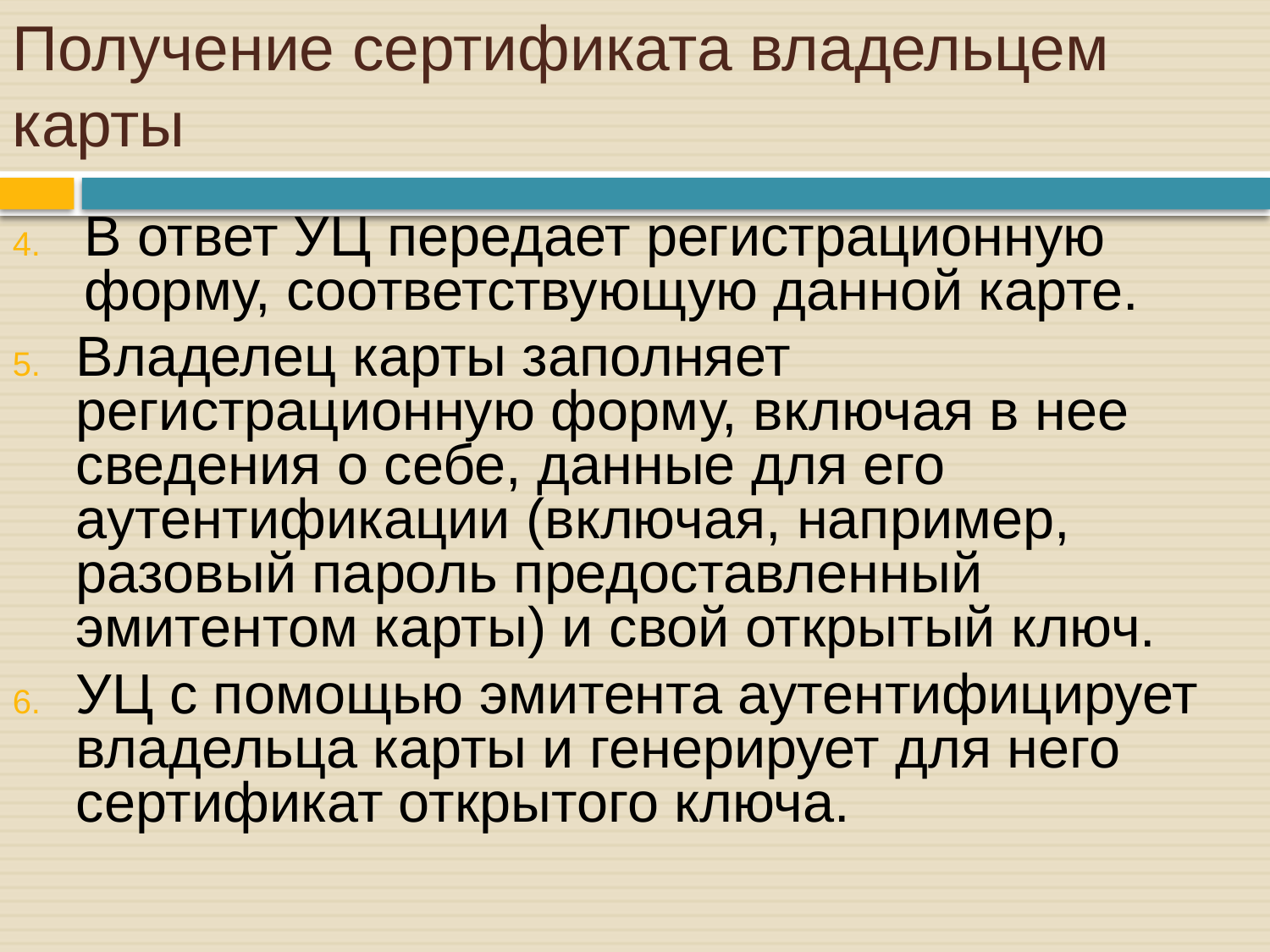

# Получение сертификата владельцем карты
В ответ УЦ передает регистрационную форму, соответствующую данной карте.
Владелец карты заполняет регистрационную форму, включая в нее сведения о себе, данные для его аутентификации (включая, например, разовый пароль предоставленный эмитентом карты) и свой открытый ключ.
УЦ с помощью эмитента аутентифицирует владельца карты и генерирует для него сертификат открытого ключа.